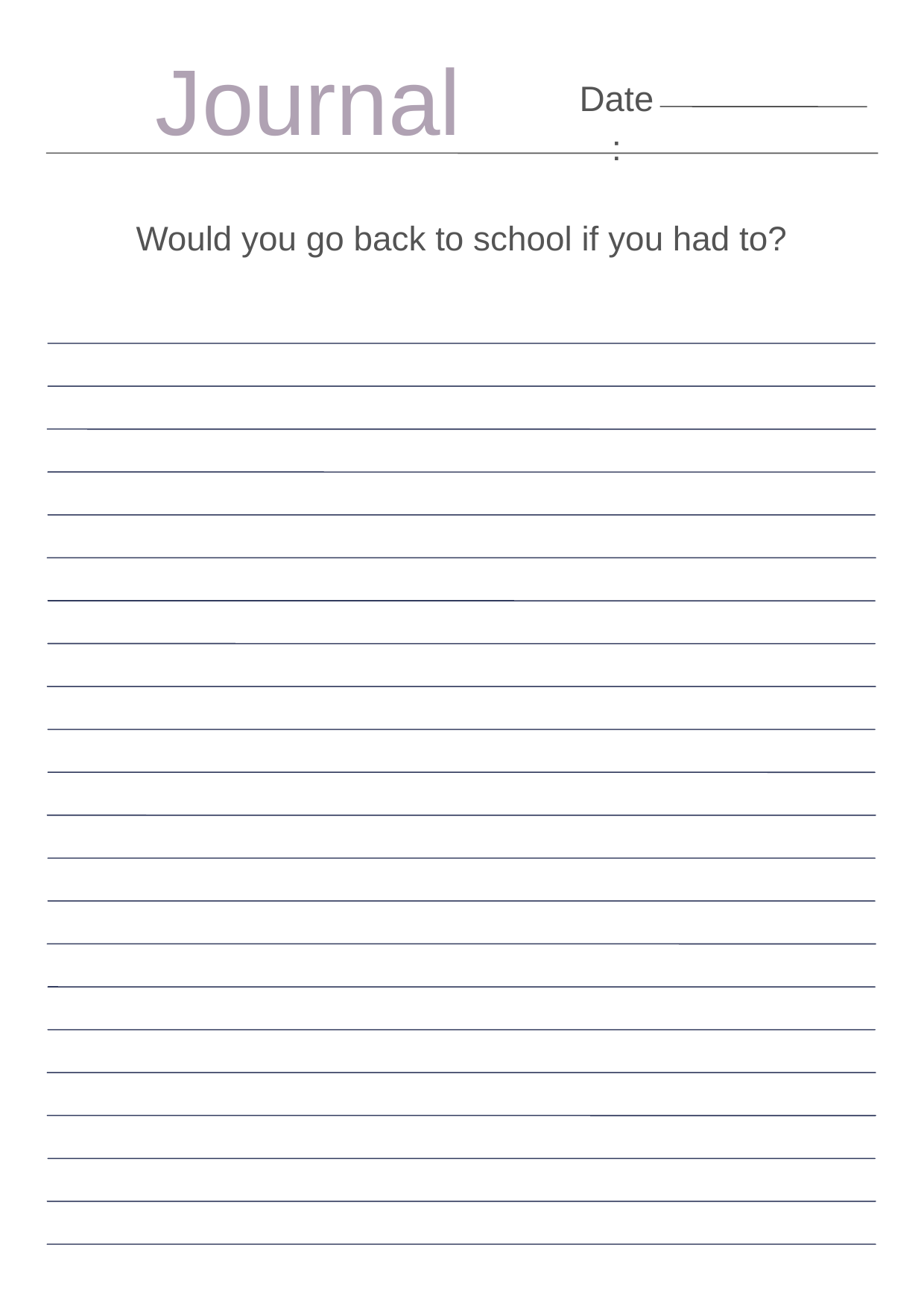

Journal
Date:

Would you go back to school if you had to?